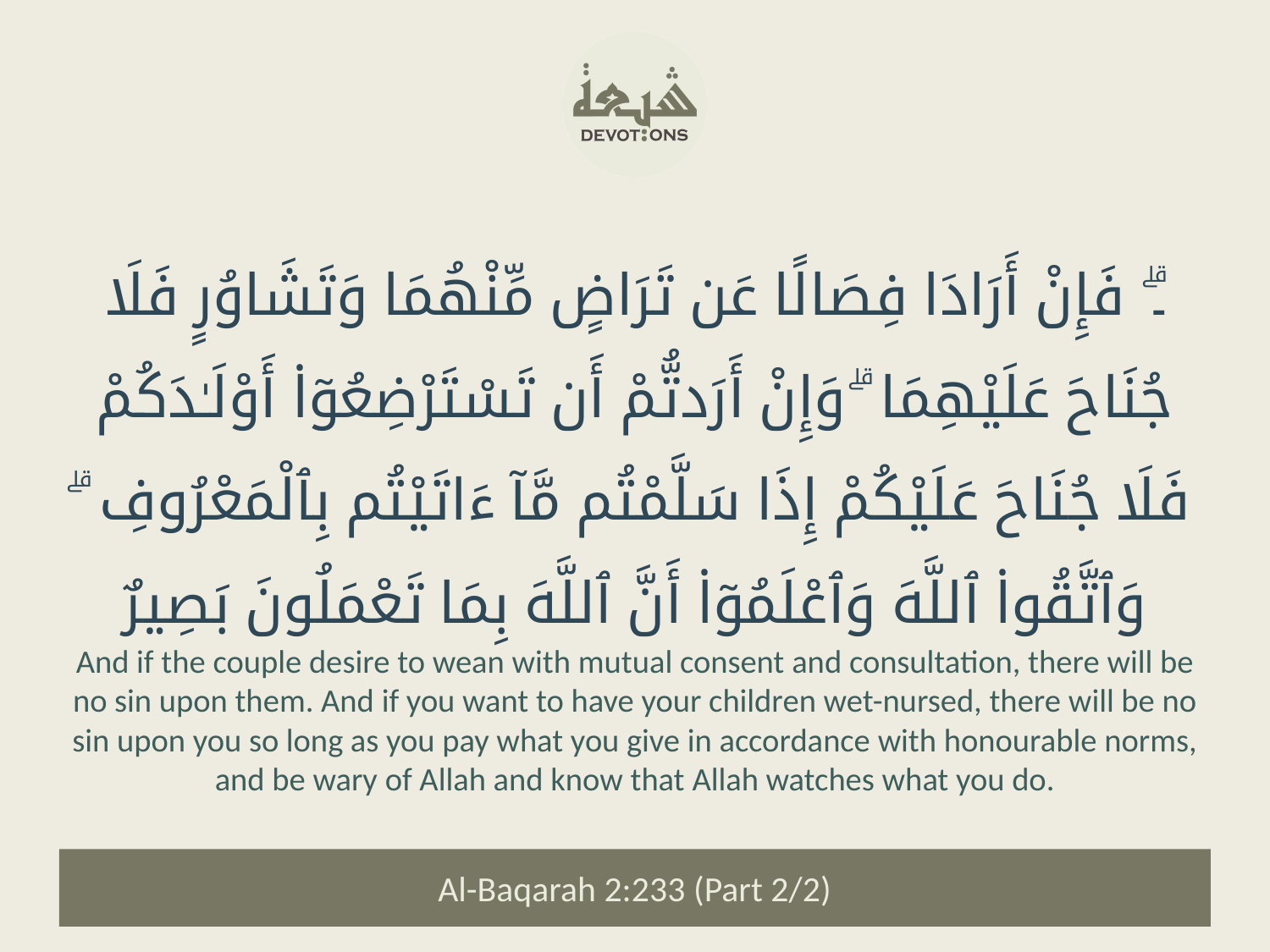

۔ۗ  فَإِنْ أَرَادَا فِصَالًا عَن تَرَاضٍ مِّنْهُمَا وَتَشَاوُرٍ فَلَا جُنَاحَ عَلَيْهِمَا ۗ وَإِنْ أَرَدتُّمْ أَن تَسْتَرْضِعُوٓا۟ أَوْلَـٰدَكُمْ فَلَا جُنَاحَ عَلَيْكُمْ إِذَا سَلَّمْتُم مَّآ ءَاتَيْتُم بِٱلْمَعْرُوفِ ۗ وَٱتَّقُوا۟ ٱللَّهَ وَٱعْلَمُوٓا۟ أَنَّ ٱللَّهَ بِمَا تَعْمَلُونَ بَصِيرٌ
And if the couple desire to wean with mutual consent and consultation, there will be no sin upon them. And if you want to have your children wet-nursed, there will be no sin upon you so long as you pay what you give in accordance with honourable norms, and be wary of Allah and know that Allah watches what you do.
Al-Baqarah 2:233 (Part 2/2)